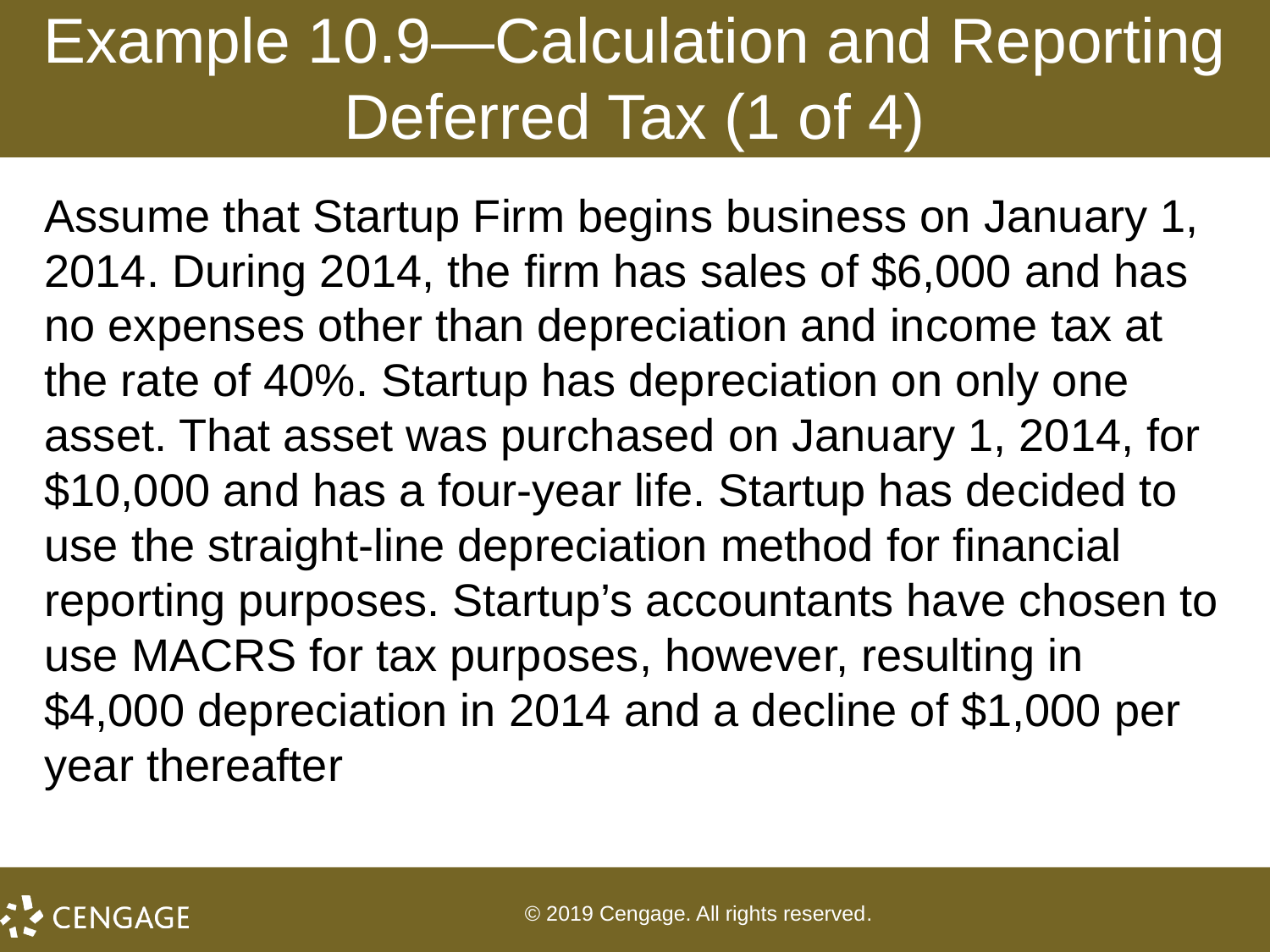

# Example 10.9—Calculation and Reporting Deferred Tax (1 of 4)
Assume that Startup Firm begins business on January 1, 2014. During 2014, the firm has sales of $6,000 and has no expenses other than depreciation and income tax at the rate of 40%. Startup has depreciation on only one asset. That asset was purchased on January 1, 2014, for $10,000 and has a four-year life. Startup has decided to use the straight-line depreciation method for financial reporting purposes. Startup’s accountants have chosen to use MACRS for tax purposes, however, resulting in $4,000 depreciation in 2014 and a decline of $1,000 per year thereafter